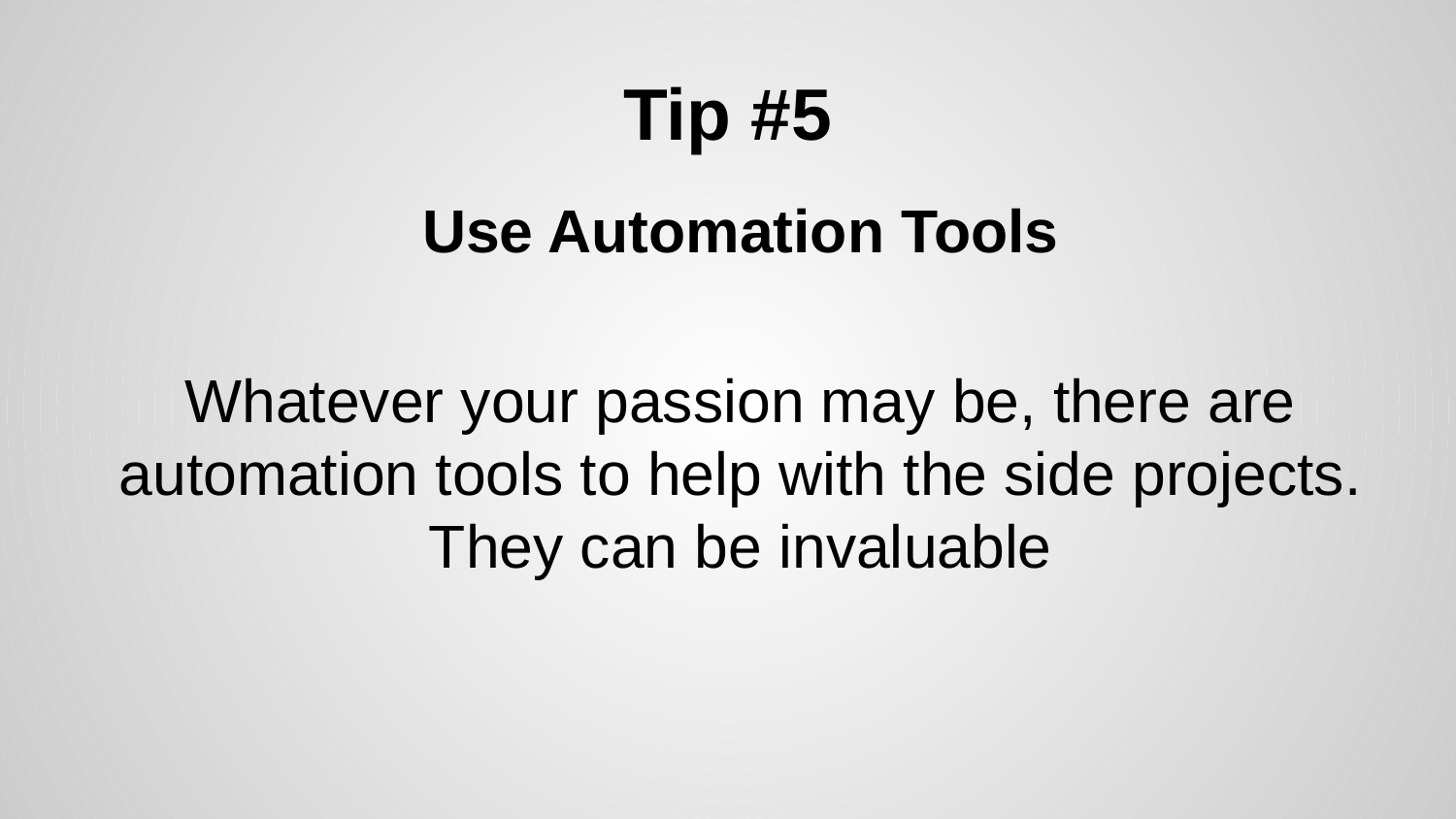

# Tip #5
Use Automation Tools

Whatever your passion may be, there are automation tools to help with the side projects. They can be invaluable